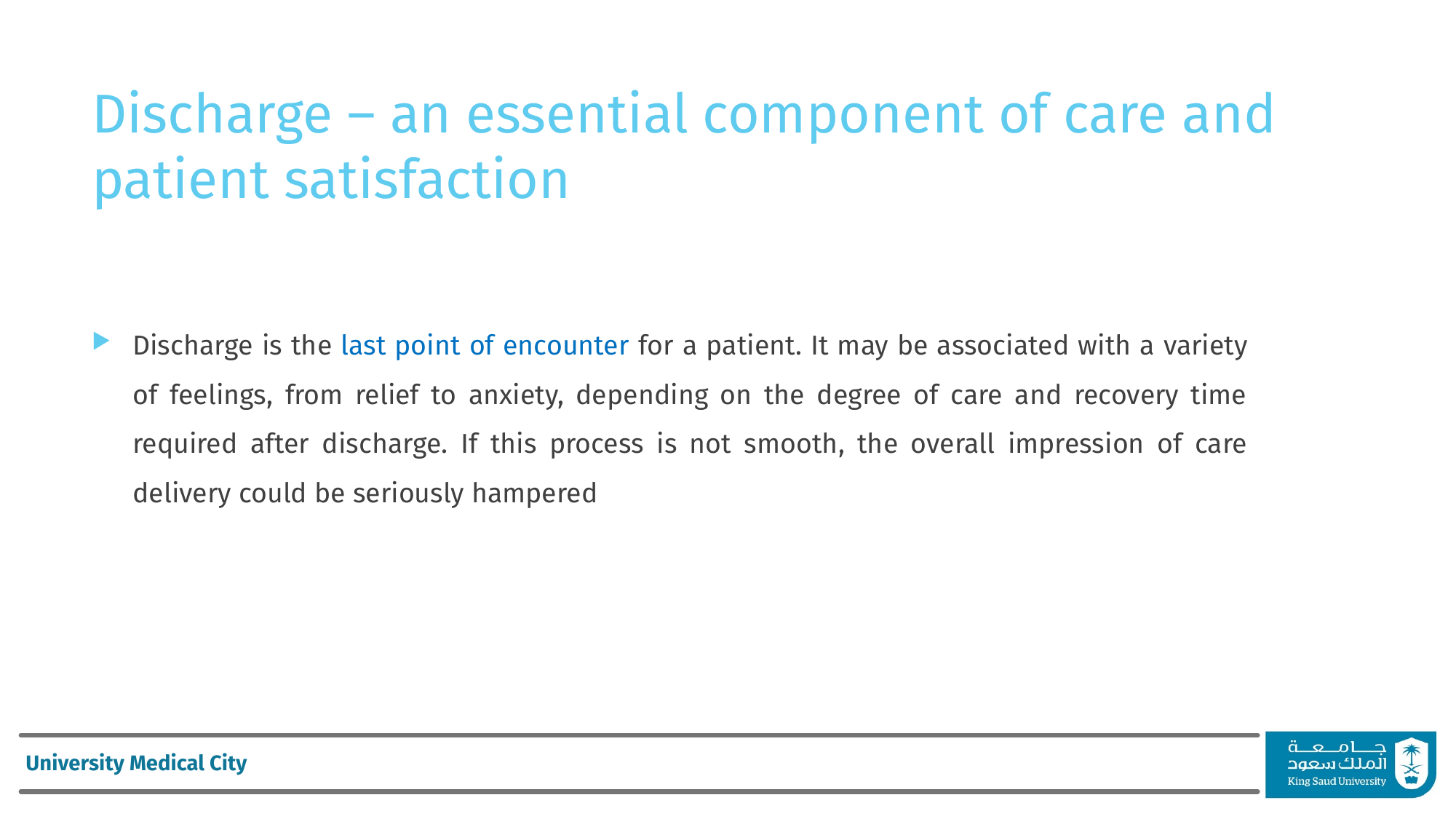

# Discharge – an essential component of care and patient satisfaction

Discharge is the last point of encounter for a patient. It may be associated with a variety of feelings, from relief to anxiety, depending on the degree of care and recovery time required after discharge. If this process is not smooth, the overall impression of care delivery could be seriously hampered